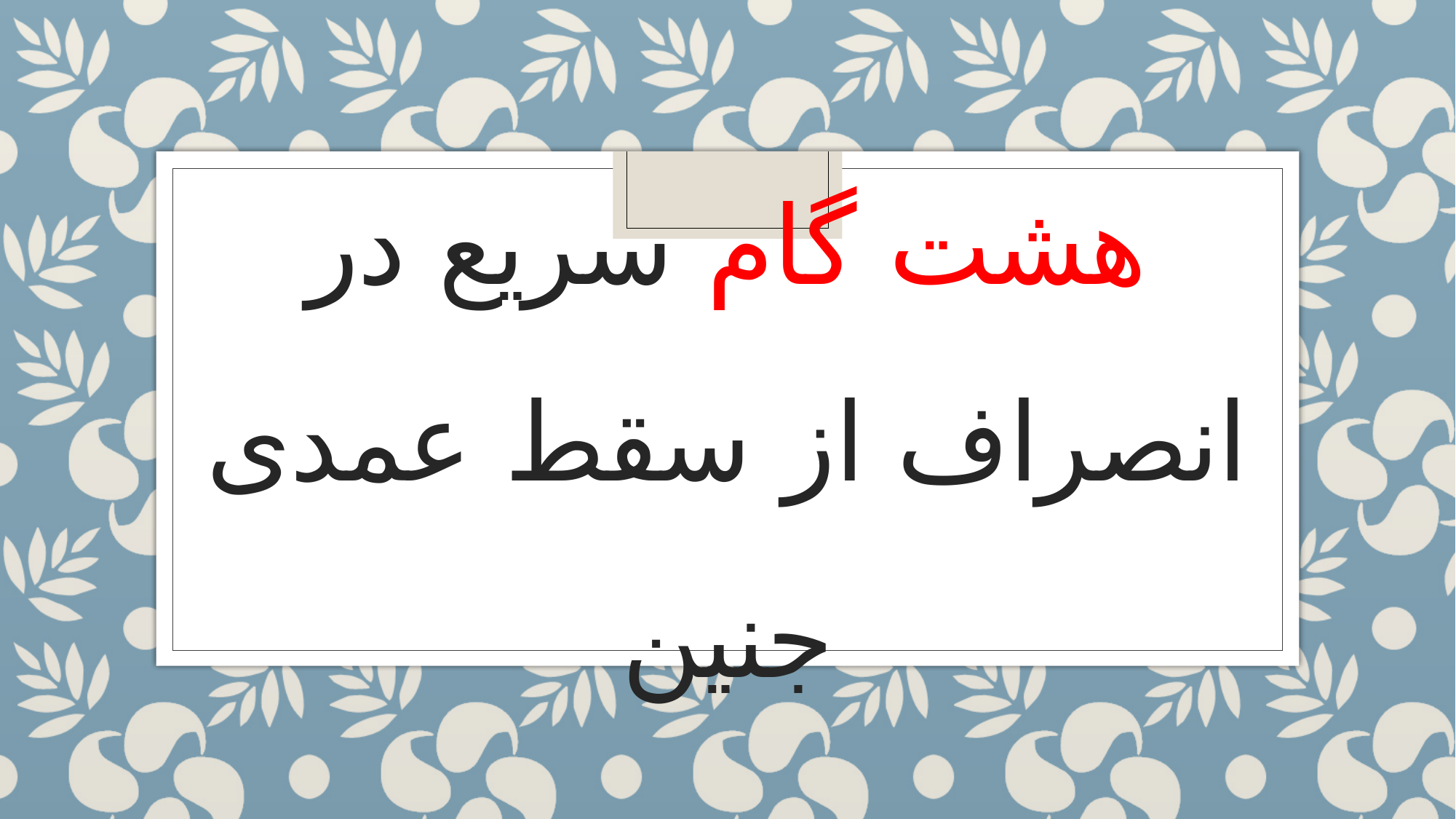

# هشت گام سریع در انصراف از سقط عمدی جنین